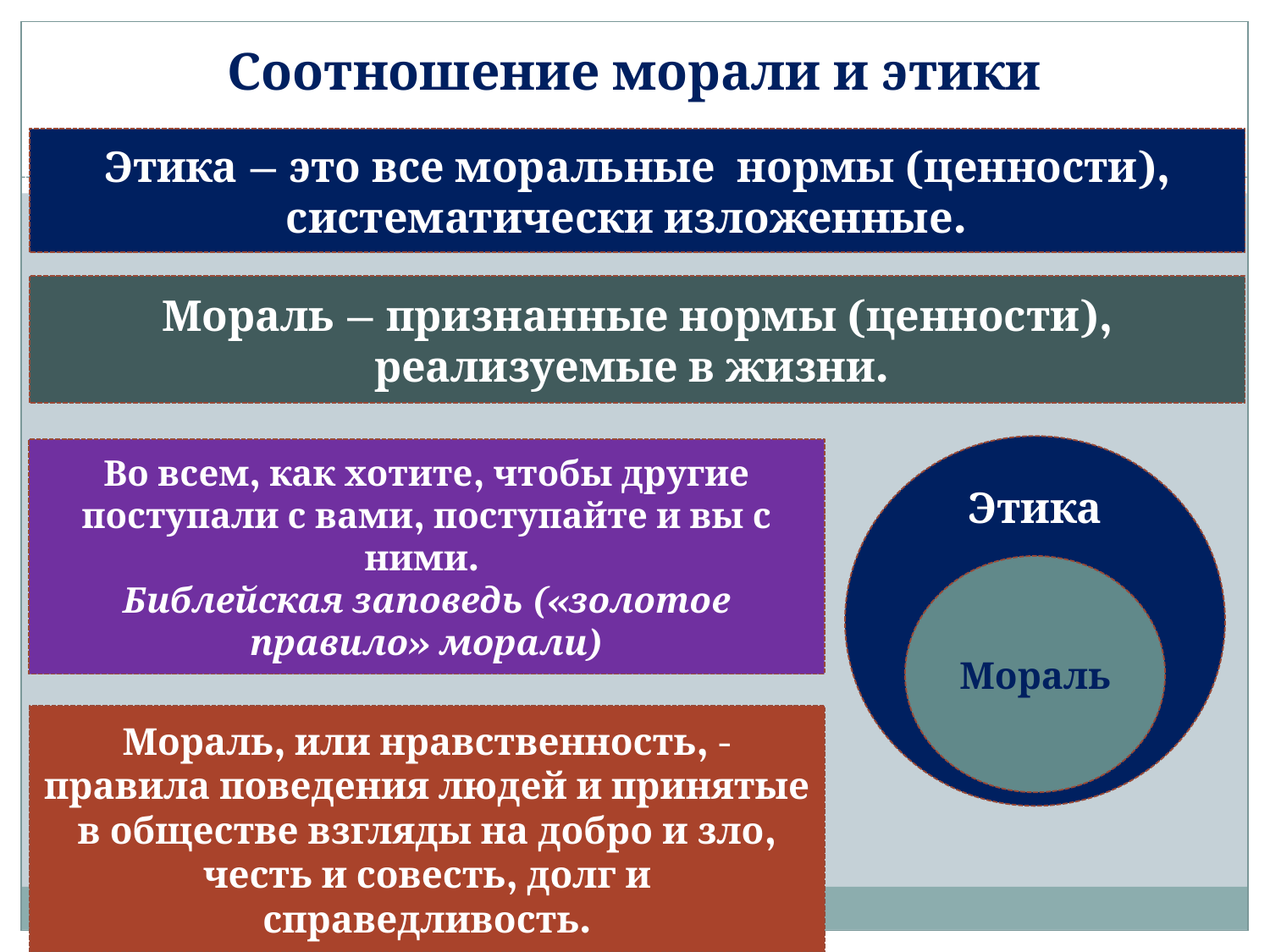

# Соотношение морали и этики
Этика – это все моральные  нормы (ценности), систематически изложенные.

Мораль – признанные нормы (ценности), реализуемые в жизни.
Этика

Во всем, как хотите, чтобы другие поступали с вами, поступайте и вы с ними.
Библейская заповедь («золотое правило» морали)
Мораль
Мораль, или нравственность, - правила поведения людей и принятые в обществе взгляды на добро и зло, честь и совесть, долг и справедливость.